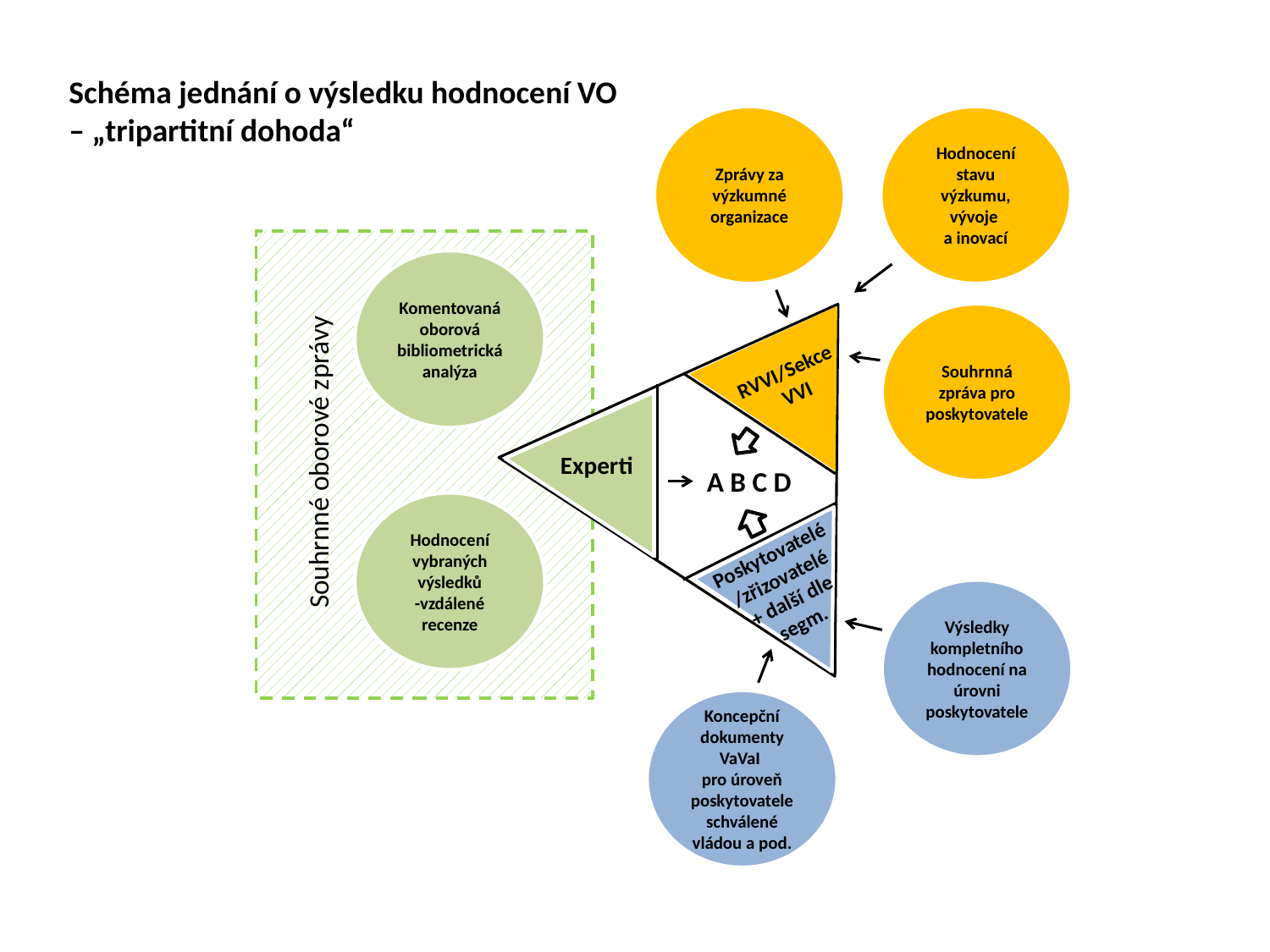

Schéma jednání o výsledku hodnocení VO – „tripartitní dohoda“
Zprávy za výzkumné organizace
Hodnocení stavu výzkumu, vývoje
a inovací

Komentovaná oborová bibliometrická analýza

Souhrnná zpráva pro poskytovatele
RVVI/Sekce
 VVI

Souhrnné oborové zprávy
Experti
A B C D
Hodnocení vybraných
výsledků
-vzdálené recenze

Poskytovatelé/zřizovatelé
+ další dle segm.
Výsledky kompletního hodnocení na úrovni poskytovatele
Koncepční dokumenty VaVaI
pro úroveň poskytovatele schválené vládou a pod.